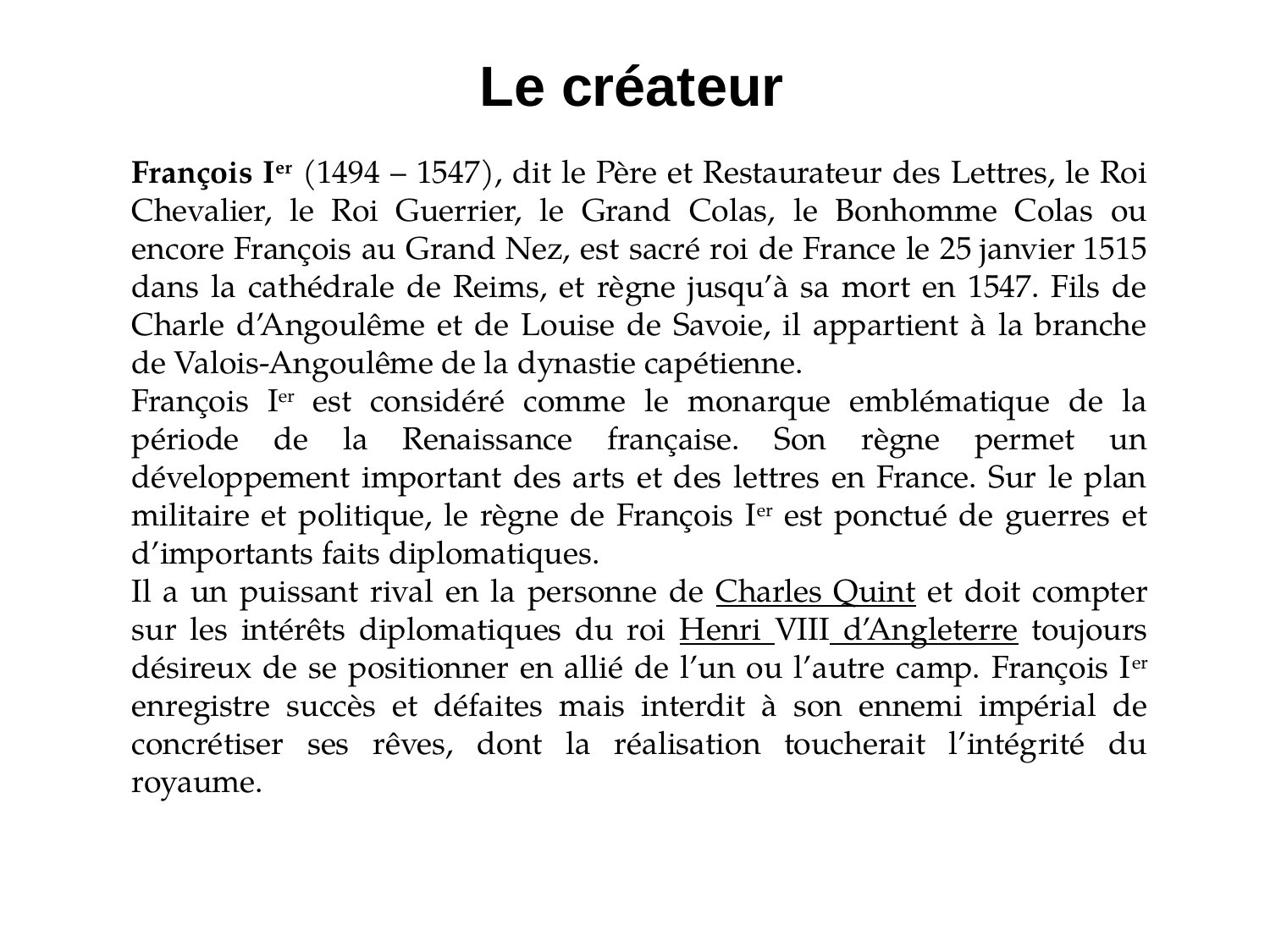

Le créateur

François Ier (1494 – 1547), dit le Père et Restaurateur des Lettres, le Roi Chevalier, le Roi Guerrier, le Grand Colas, le Bonhomme Colas ou encore François au Grand Nez, est sacré roi de France le 25 janvier 1515 dans la cathédrale de Reims, et règne jusqu’à sa mort en 1547. Fils de Charle d’Angoulême et de Louise de Savoie, il appartient à la branche de Valois-Angoulême de la dynastie capétienne.
François Ier est considéré comme le monarque emblématique de la période de la Renaissance française. Son règne permet un développement important des arts et des lettres en France. Sur le plan militaire et politique, le règne de François Ier est ponctué de guerres et d’importants faits diplomatiques.
Il a un puissant rival en la personne de Charles Quint et doit compter sur les intérêts diplomatiques du roi Henri VIII d’Angleterre toujours désireux de se positionner en allié de l’un ou l’autre camp. François Ier enregistre succès et défaites mais interdit à son ennemi impérial de concrétiser ses rêves, dont la réalisation toucherait l’intégrité du royaume.